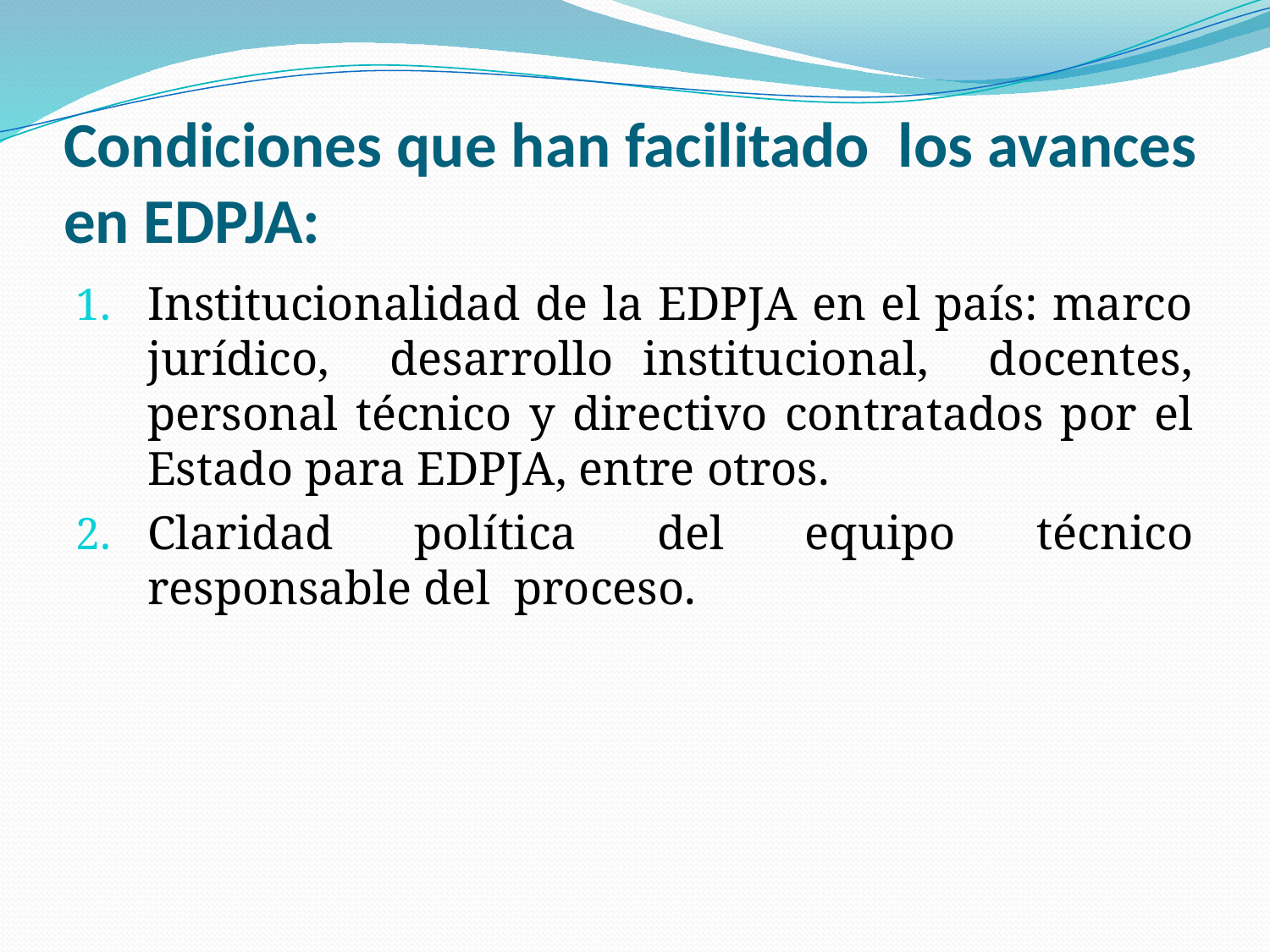

# Condiciones que han facilitado  los avances en EDPJA:
Institucionalidad de la EDPJA en el país: marco jurídico,  desarrollo institucional,  docentes, personal técnico y directivo contratados por el Estado para EDPJA, entre otros.
Claridad política del equipo técnico responsable del  proceso.